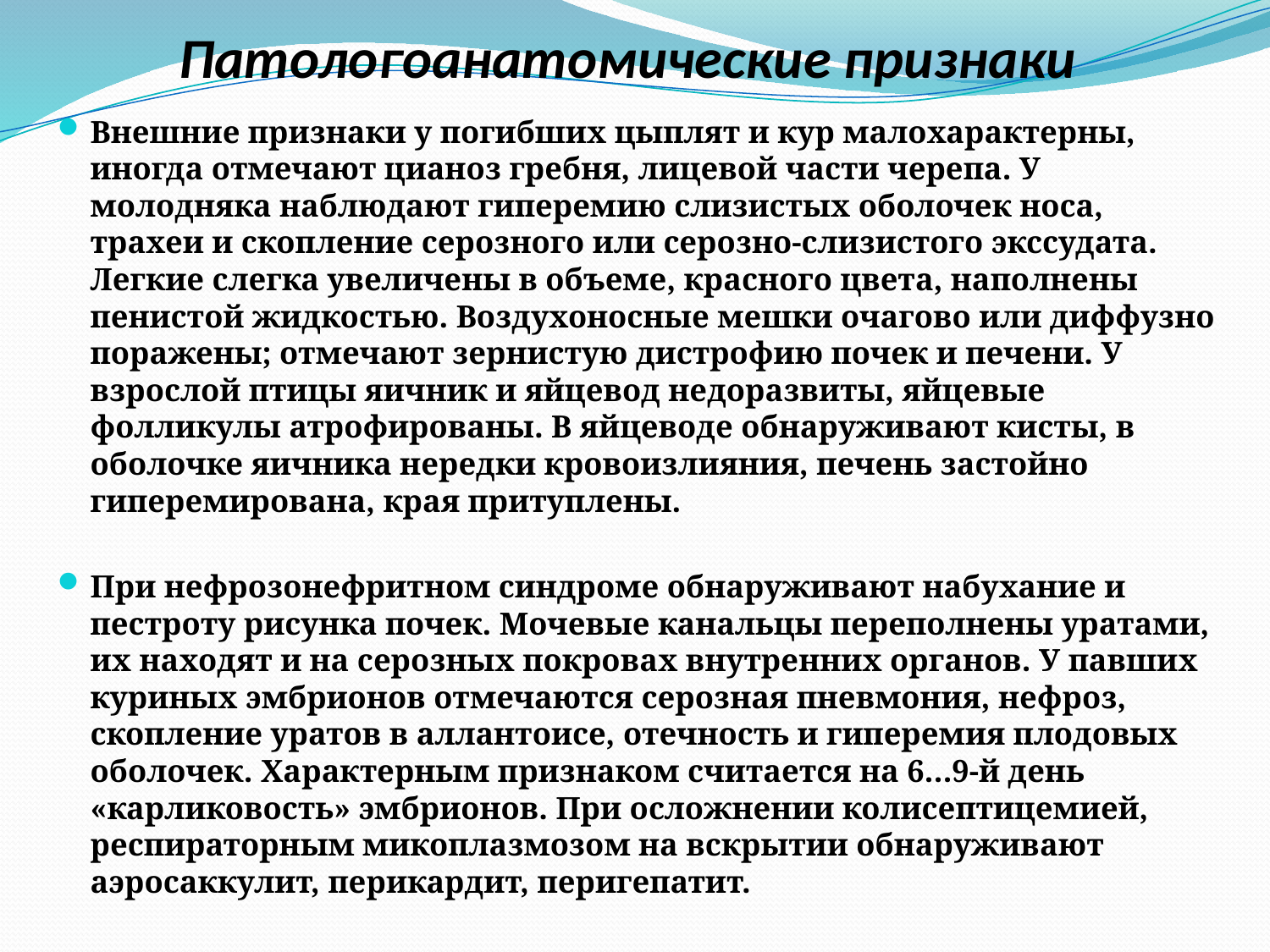

# Патологоанатомические признаки
Внешние признаки у погибших цыплят и кур малохарактерны, иногда отмечают цианоз гребня, лицевой части черепа. У молодняка наблюдают гиперемию слизистых оболочек носа, трахеи и скопление серозного или серозно-слизистого экссудата. Легкие слегка увеличены в объеме, красного цвета, наполнены пенистой жидкостью. Воздухоносные мешки очагово или диффузно поражены; отмечают зернистую дистрофию почек и печени. У взрослой птицы яичник и яйцевод недоразвиты, яйцевые фолликулы атрофированы. В яйцеводе обнаруживают кисты, в оболочке яичника нередки кровоизлияния, печень застойно гиперемирована, края притуплены.

При нефрозонефритном синдроме обнаруживают набухание и пестроту рисунка почек. Мочевые канальцы переполнены уратами, их находят и на серозных покровах внутренних органов. У павших куриных эмбрионов отмечаются серозная пневмония, нефроз, скопление уратов в аллантоисе, отечность и гиперемия плодовых оболочек. Характерным признаком считается на 6…9-й день «карликовость» эмбрионов. При осложнении колисептицемией, респираторным микоплазмозом на вскрытии обнаруживают аэросаккулит, перикардит, перигепатит.